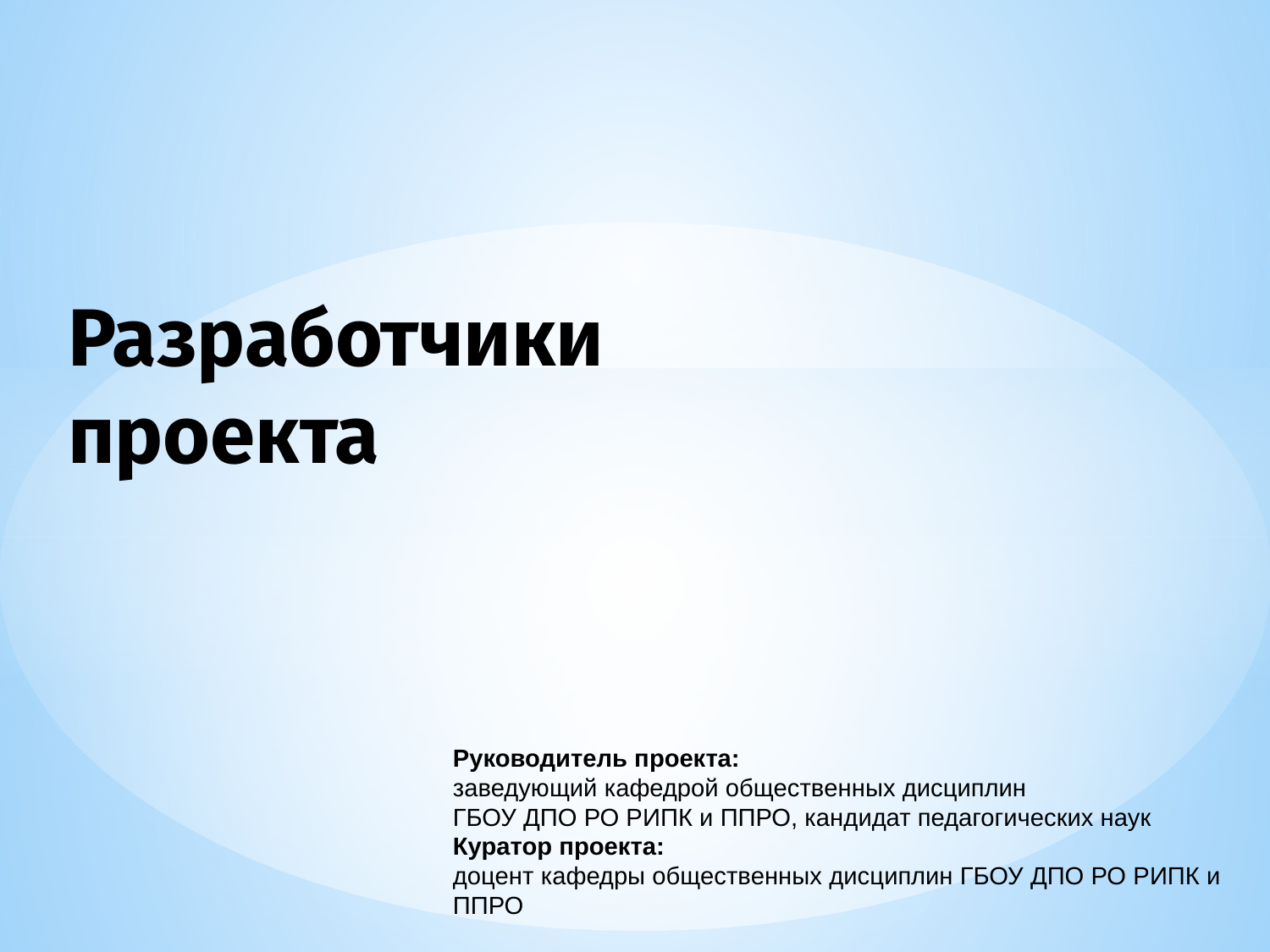

# Разработчики проекта
Руководитель проекта:
заведующий кафедрой общественных дисциплин
ГБОУ ДПО РО РИПК и ППРО, кандидат педагогических наук
Куратор проекта:
доцент кафедры общественных дисциплин ГБОУ ДПО РО РИПК и ППРО